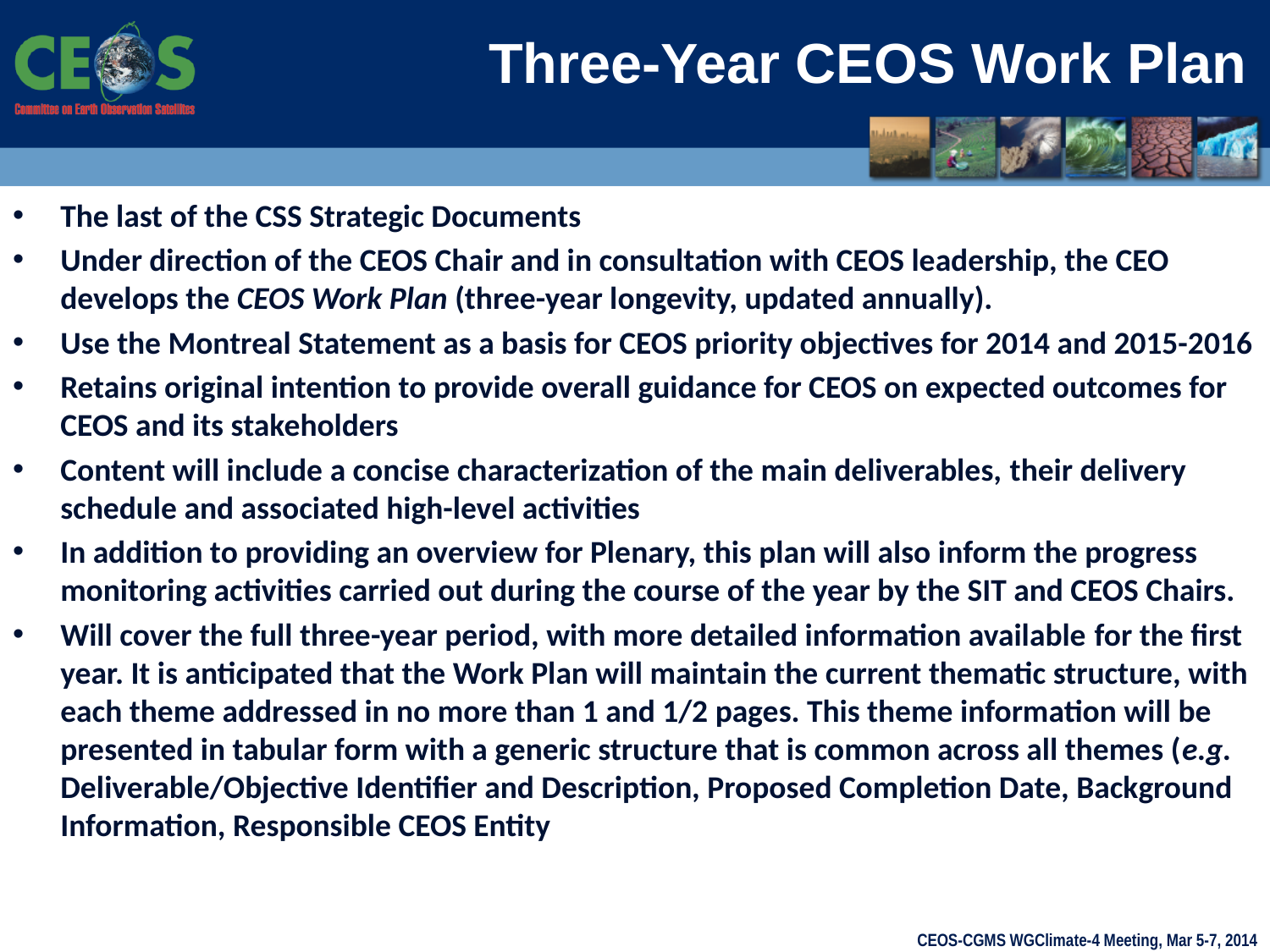

# Three-Year CEOS Work Plan
The last of the CSS Strategic Documents
Under direction of the CEOS Chair and in consultation with CEOS leadership, the CEO develops the CEOS Work Plan (three-year longevity, updated annually).
Use the Montreal Statement as a basis for CEOS priority objectives for 2014 and 2015-2016
Retains original intention to provide overall guidance for CEOS on expected outcomes for CEOS and its stakeholders
Content will include a concise characterization of the main deliverables, their delivery schedule and associated high-level activities
In addition to providing an overview for Plenary, this plan will also inform the progress monitoring activities carried out during the course of the year by the SIT and CEOS Chairs.
Will cover the full three-year period, with more detailed information available for the first year. It is anticipated that the Work Plan will maintain the current thematic structure, with each theme addressed in no more than 1 and 1/2 pages. This theme information will be presented in tabular form with a generic structure that is common across all themes (e.g. Deliverable/Objective Identifier and Description, Proposed Completion Date, Background Information, Responsible CEOS Entity

CEOS-CGMS WGClimate-4 Meeting, Mar 5-7, 2014